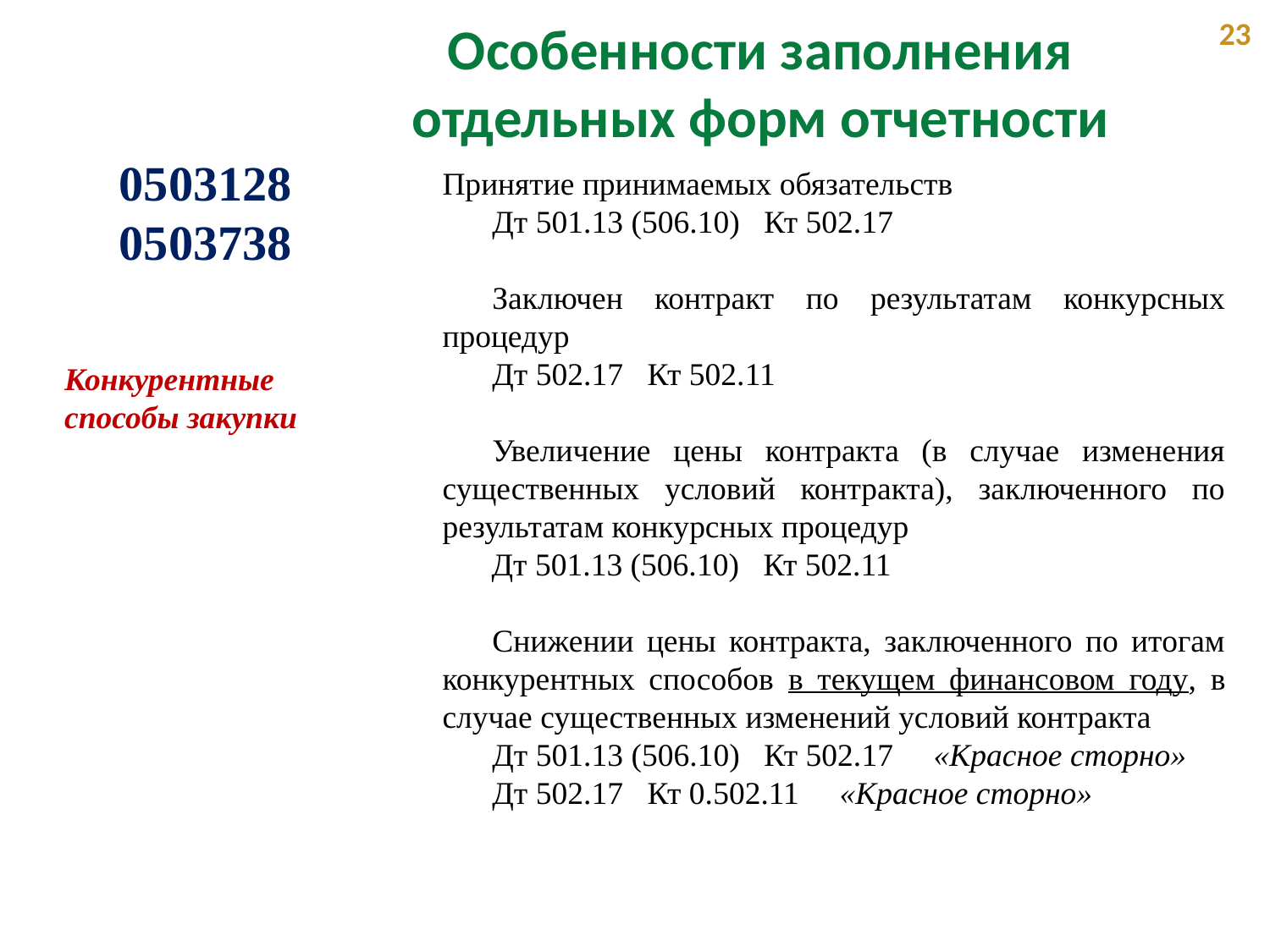

Особенности заполнения отдельных форм отчетности
23
0503128
0503738
Принятие принимаемых обязательств
Дт 501.13 (506.10)   Кт 502.17

Заключен контракт по результатам конкурсных процедур
Дт 502.17   Кт 502.11

Увеличение цены контракта (в случае изменения существенных условий контракта), заключенного по результатам конкурсных процедур
Дт 501.13 (506.10)   Кт 502.11

Снижении цены контракта, заключенного по итогам конкурентных способов в текущем финансовом году, в случае существенных изменений условий контракта
Дт 501.13 (506.10)   Кт 502.17     «Красное сторно»
Дт 502.17   Кт 0.502.11     «Красное сторно»

Конкурентные способы закупки